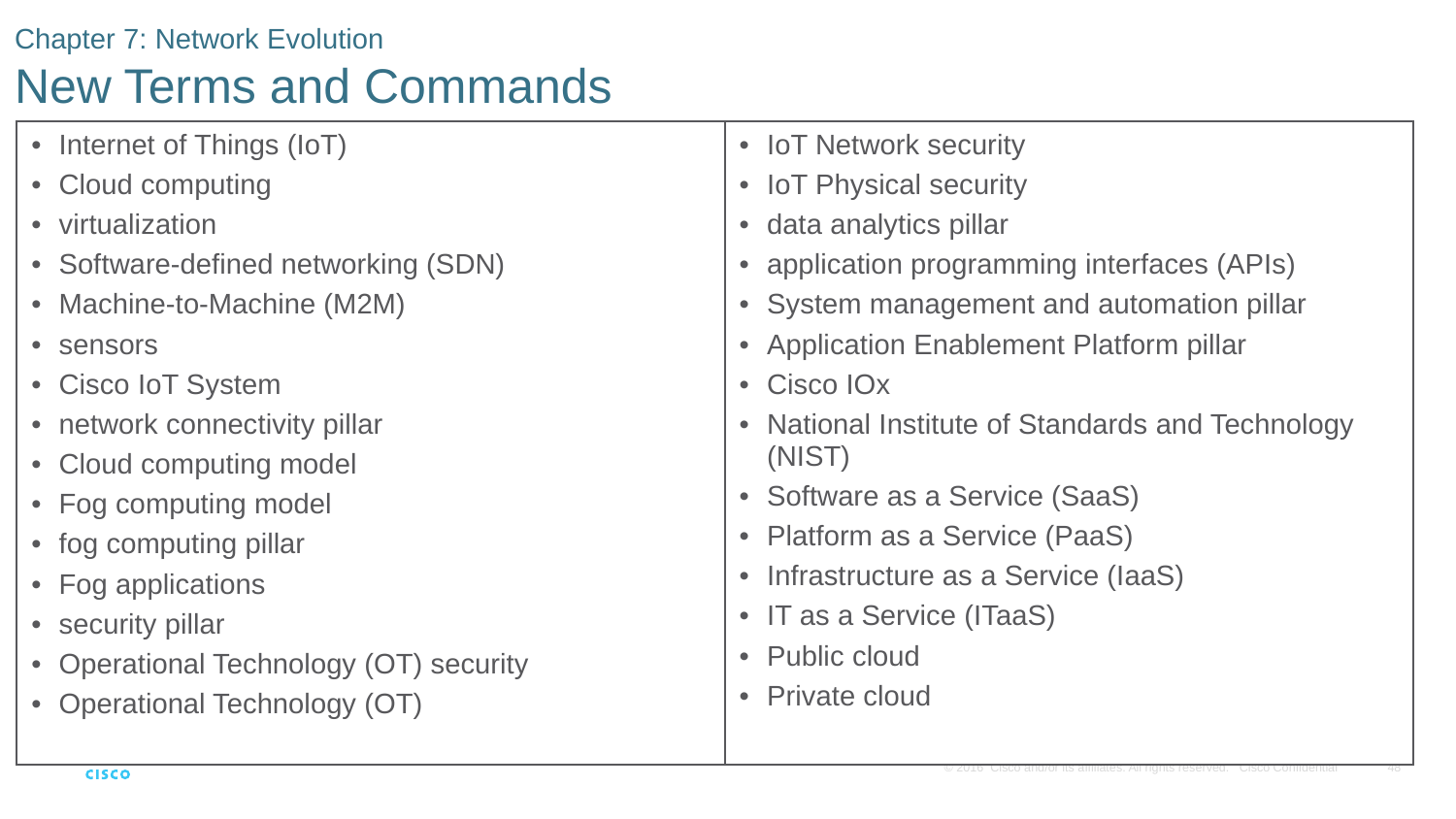

# Chapter 7: Network Evolution New Terms and Commands
| Internet of Things (IoT) Cloud computing virtualization Software-defined networking (SDN) Machine-to-Machine (M2M) sensors Cisco IoT System network connectivity pillar Cloud computing model Fog computing model fog computing pillar Fog applications security pillar Operational Technology (OT) security Operational Technology (OT) | IoT Network security IoT Physical security data analytics pillar application programming interfaces (APIs) System management and automation pillar Application Enablement Platform pillar Cisco IOx National Institute of Standards and Technology (NIST) Software as a Service (SaaS) Platform as a Service (PaaS) Infrastructure as a Service (IaaS) IT as a Service (ITaaS) Public cloud Private cloud |
| --- | --- |